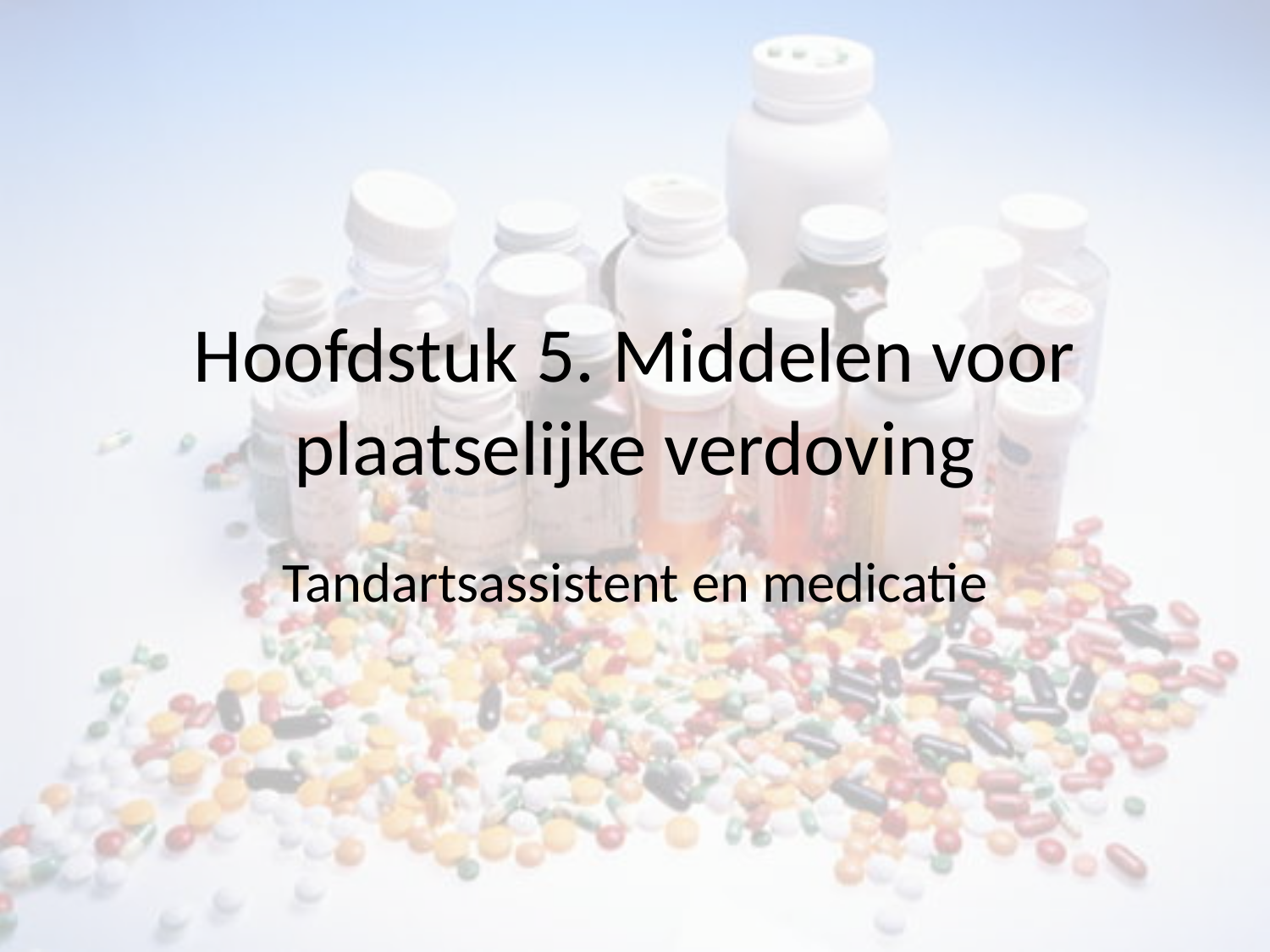

# Hoofdstuk 5. Middelen voor plaatselijke verdoving
Tandartsassistent en medicatie